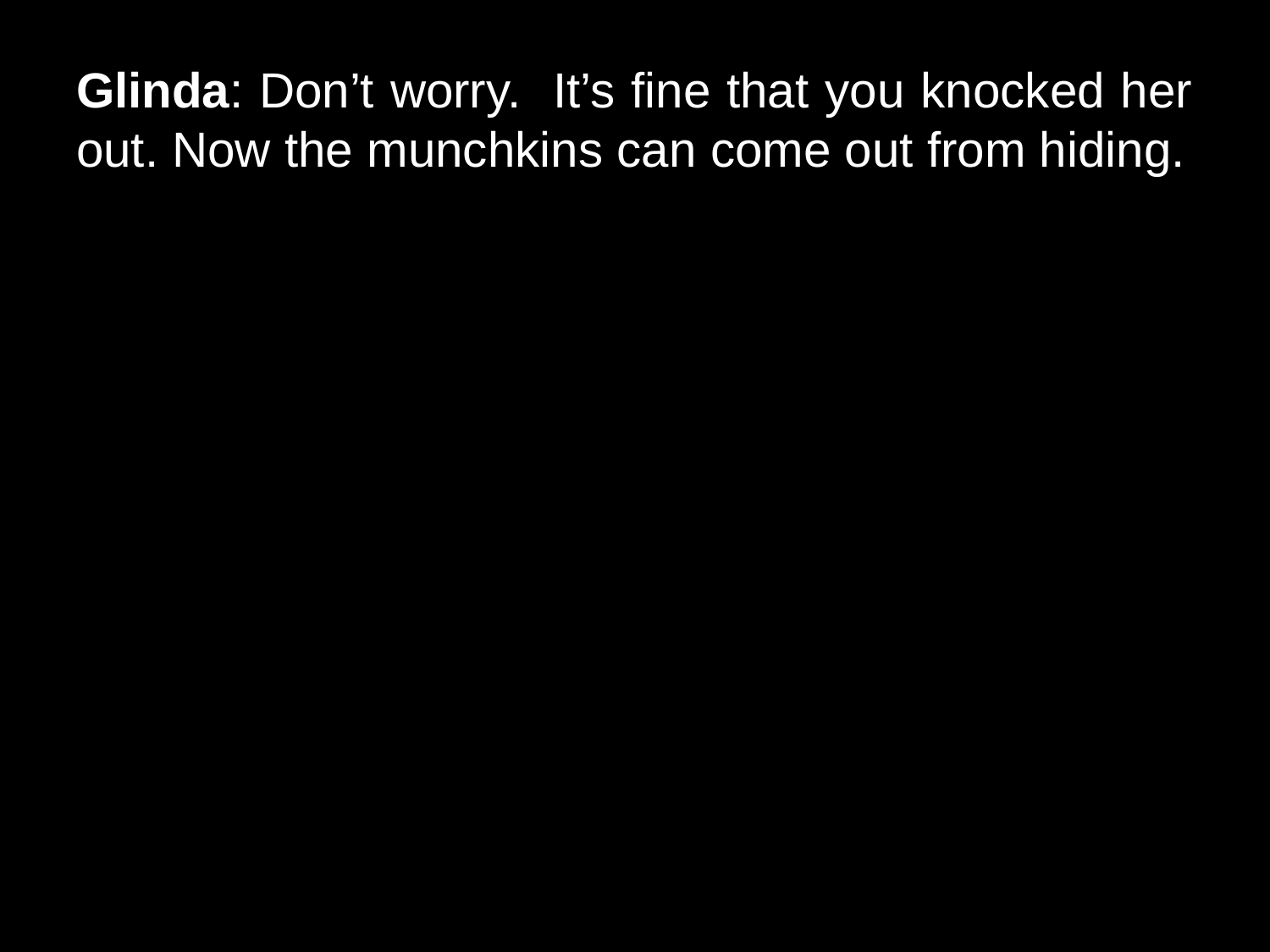

# Glinda: Don’t worry.  It’s fine that you knocked her out. Now the munchkins can come out from hiding.